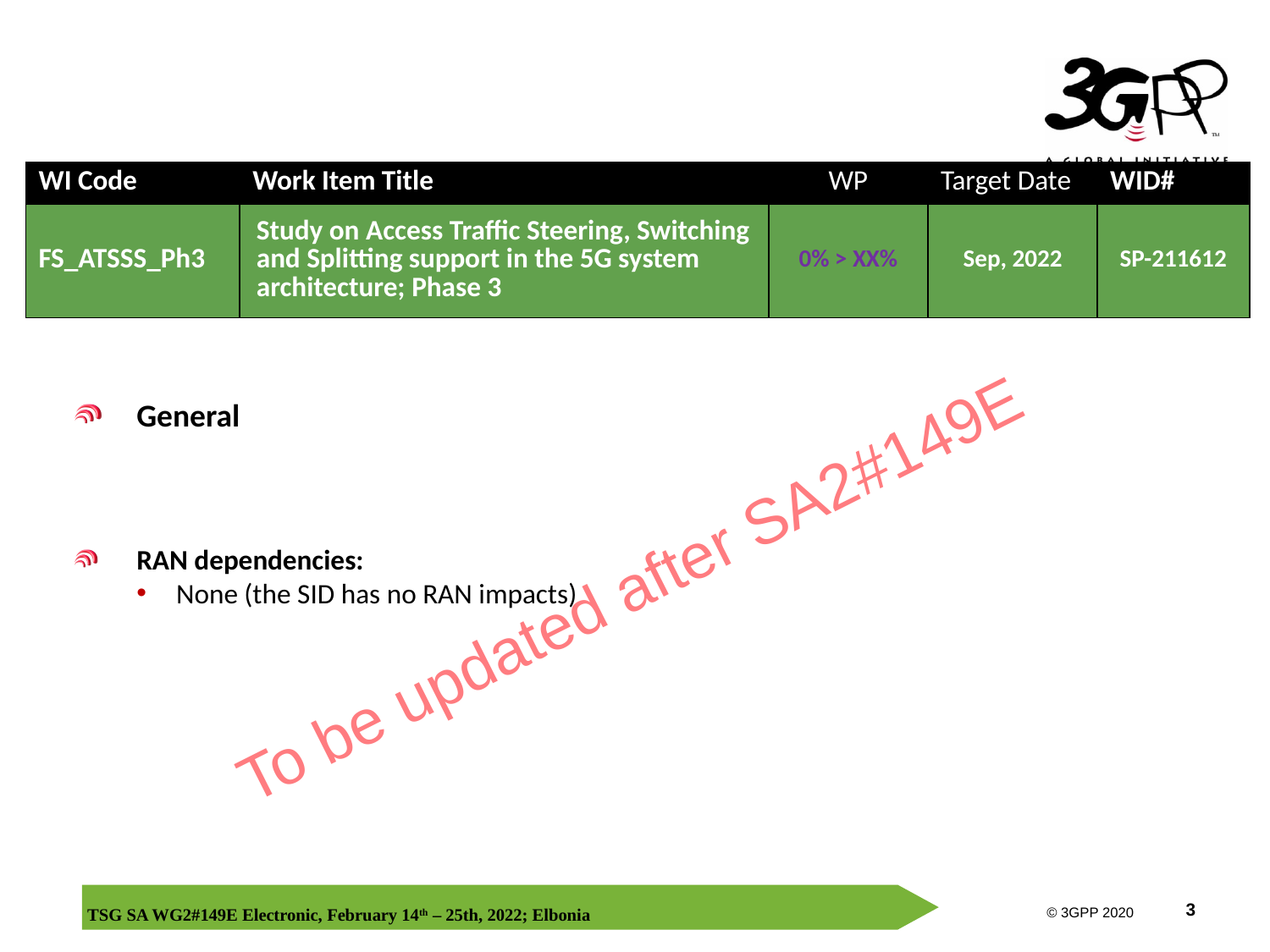

#
| WI Code | Work Item Title | WP | Target Date | WID# |
| --- | --- | --- | --- | --- |
| FS\_ATSSS\_Ph3 | Study on Access Traffic Steering, Switching and Splitting support in the 5G system architecture; Phase 3 | 0% > XX% | Sep, 2022 | SP-211612 |
General

RAN dependencies:
None (the SID has no RAN impacts)